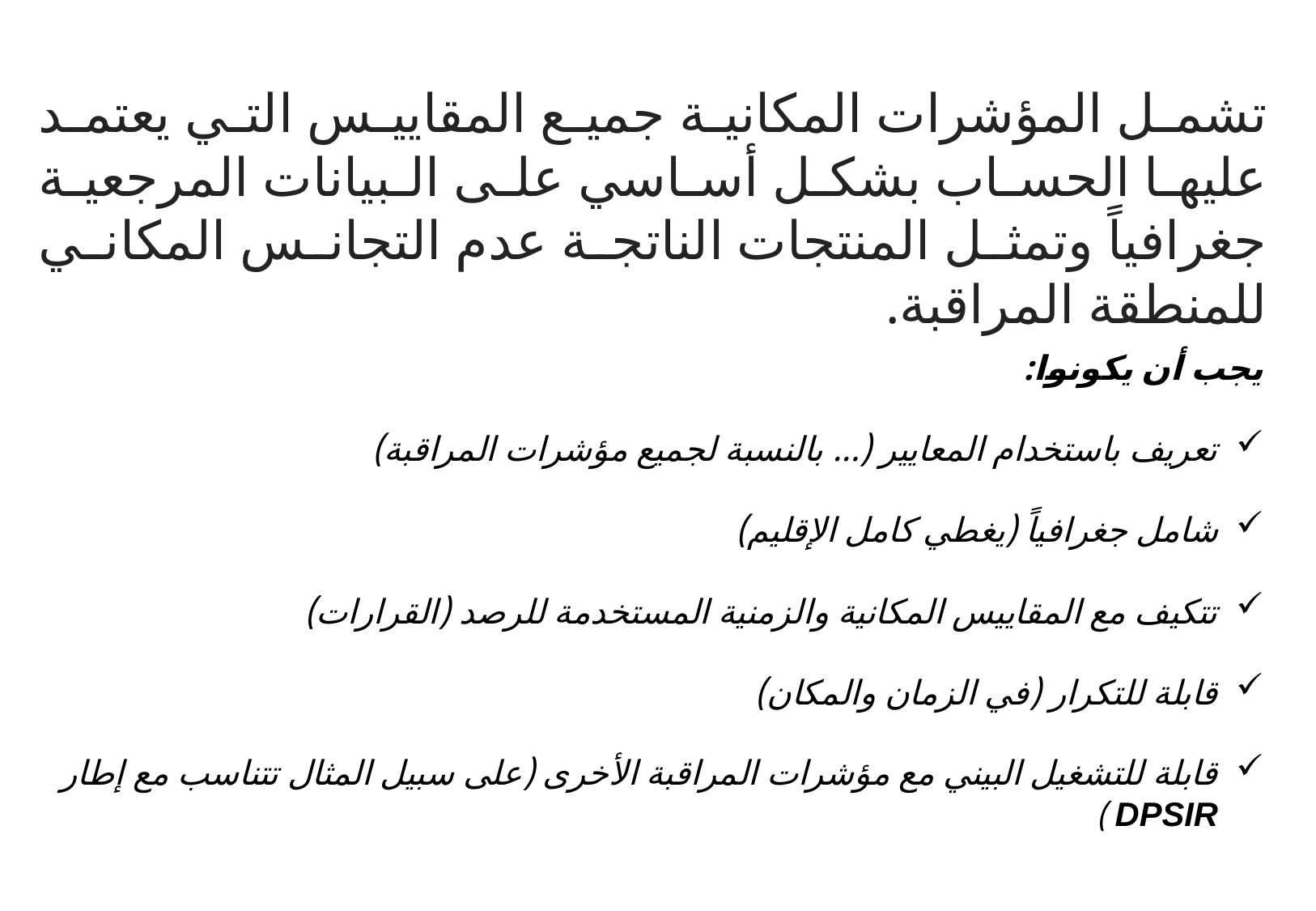

تشمل المؤشرات المكانية جميع المقاييس التي يعتمد عليها الحساب بشكل أساسي على البيانات المرجعية جغرافياً وتمثل المنتجات الناتجة عدم التجانس المكاني للمنطقة المراقبة.
يجب أن يكونوا:

تعريف باستخدام المعايير (... بالنسبة لجميع مؤشرات المراقبة)

شامل جغرافياً (يغطي كامل الإقليم)

تتكيف مع المقاييس المكانية والزمنية المستخدمة للرصد (القرارات)

قابلة للتكرار (في الزمان والمكان)

قابلة للتشغيل البيني مع مؤشرات المراقبة الأخرى (على سبيل المثال تتناسب مع إطار DPSIR )